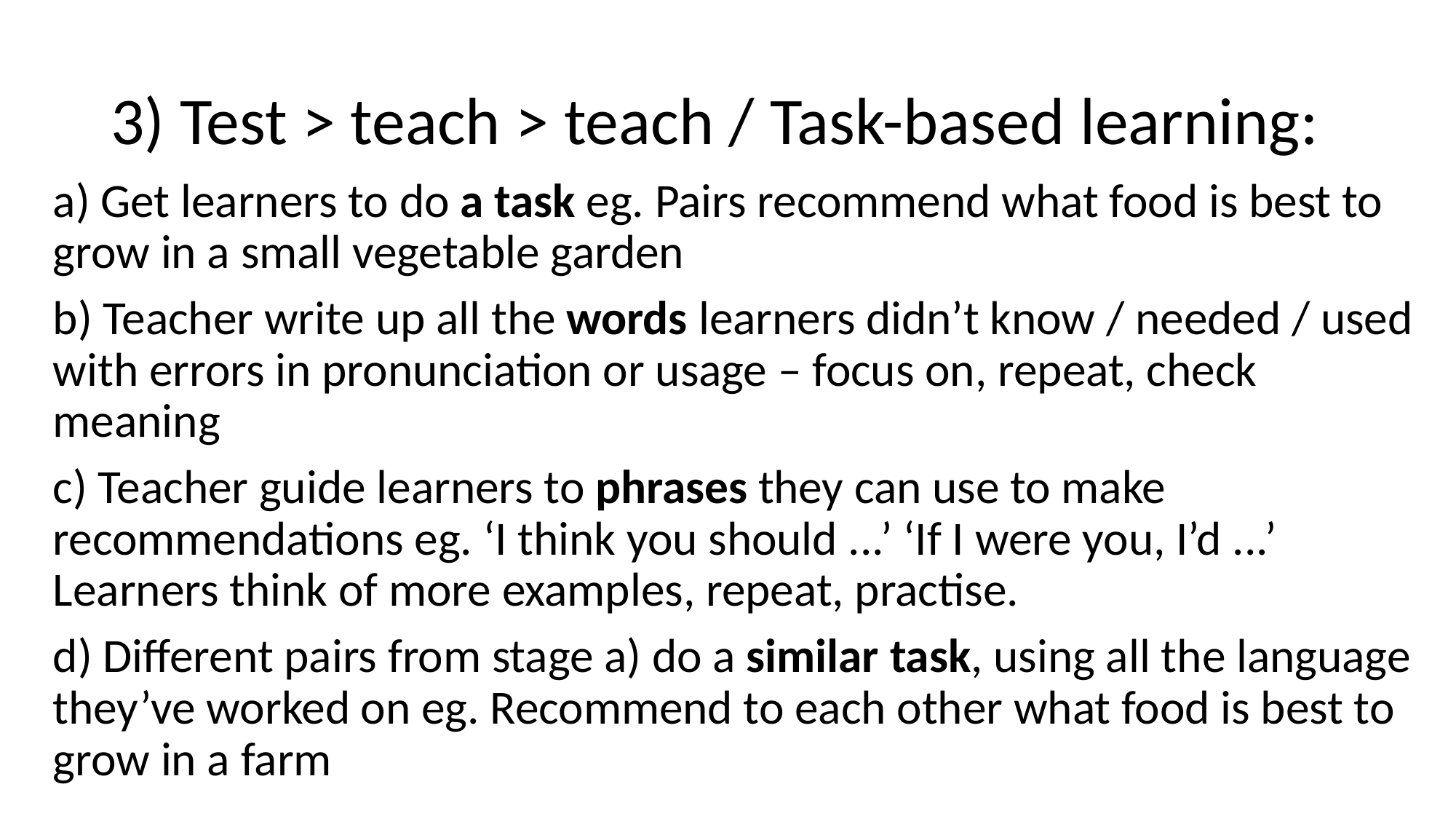

# 3) Test > teach > teach / Task-based learning:
a) Get learners to do a task eg. Pairs recommend what food is best to grow in a small vegetable garden
b) Teacher write up all the words learners didn’t know / needed / used with errors in pronunciation or usage – focus on, repeat, check meaning
c) Teacher guide learners to phrases they can use to make recommendations eg. ‘I think you should ...’ ‘If I were you, I’d ...’ Learners think of more examples, repeat, practise.
d) Different pairs from stage a) do a similar task, using all the language they’ve worked on eg. Recommend to each other what food is best to grow in a farm